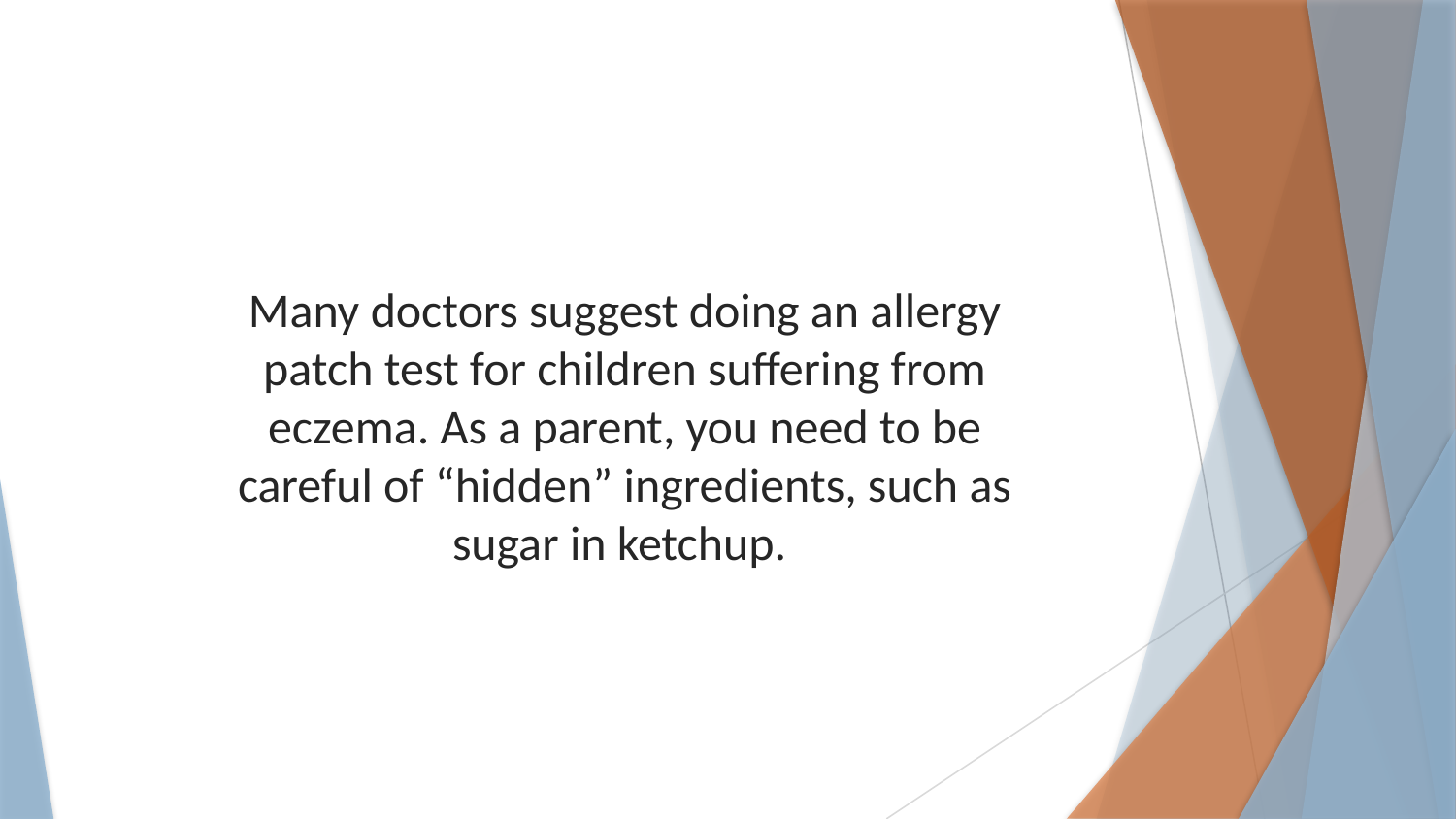

Many doctors suggest doing an allergy patch test for children suffering from eczema. As a parent, you need to be careful of “hidden” ingredients, such as sugar in ketchup.